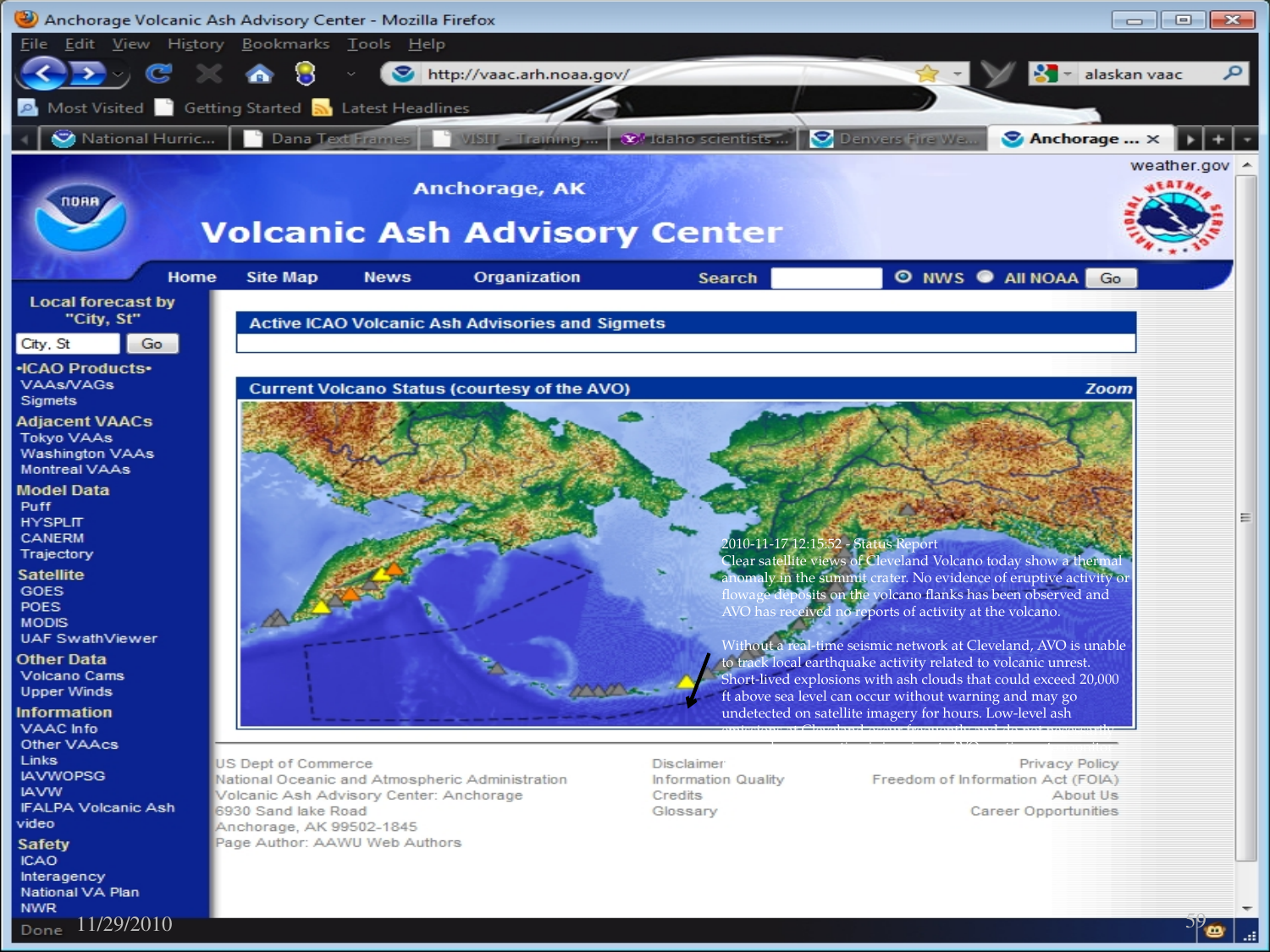

2010-11-17 12:15:52 - Status Report
Clear satellite views of Cleveland Volcano today show a thermal anomaly in the summit crater. No evidence of eruptive activity or flowage deposits on the volcano flanks has been observed and AVO has received no reports of activity at the volcano.
Without a real-time seismic network at Cleveland, AVO is unable to track local earthquake activity related to volcanic unrest. Short-lived explosions with ash clouds that could exceed 20,000 ft above sea level can occur without warning and may go undetected on satellite imagery for hours. Low-level ash emissions at Cleveland occur frequently and do not necessarily mean a larger eruption is imminent. AVO continues to monitor the volcano using satellite imagery.
11/29/2010
59